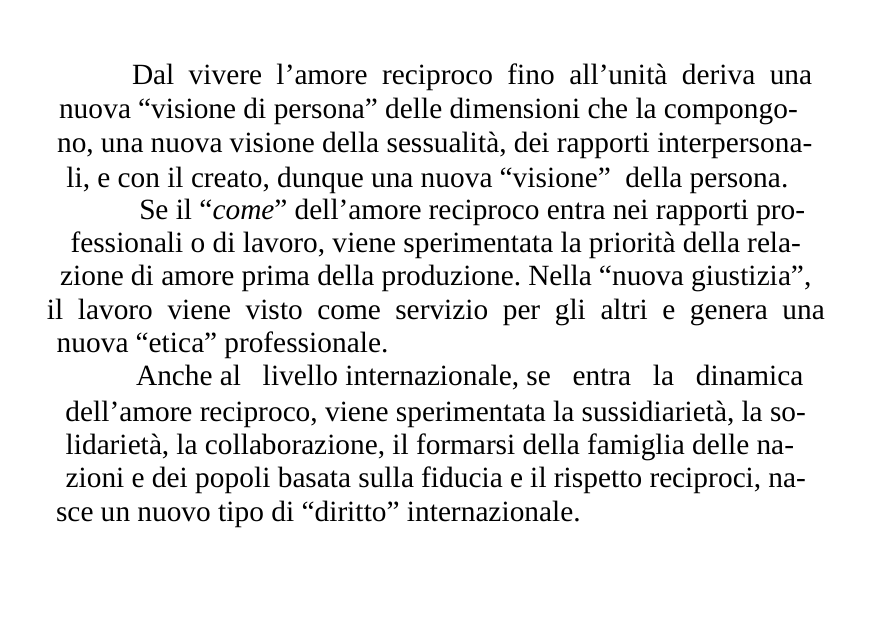

Dal  vivere  l’amore  reciproco  fino  all’unità  deriva  una
nuova “visione di persona” delle dimensioni che la compongo-
no, una nuova visione della sessualità, dei rapporti interpersona-
li, e con il creato, dunque una nuova “visione”  della persona.
	Se il “come” dell’amore reciproco entra nei rapporti pro-
fessionali o di lavoro, viene sperimentata la priorità della rela-
zione di amore prima della produzione. Nella “nuova giustizia”,
il  lavoro  viene  visto  come  servizio  per  gli  altri  e  genera  una
nuova “etica” professionale.
Anche al   livello internazionale, se   entra   la   dinamica
dell’amore reciproco, viene sperimentata la sussidiarietà, la so-
lidarietà, la collaborazione, il formarsi della famiglia delle na-
zioni e dei popoli basata sulla fiducia e il rispetto reciproci, na-
sce un nuovo tipo di “diritto” internazionale.